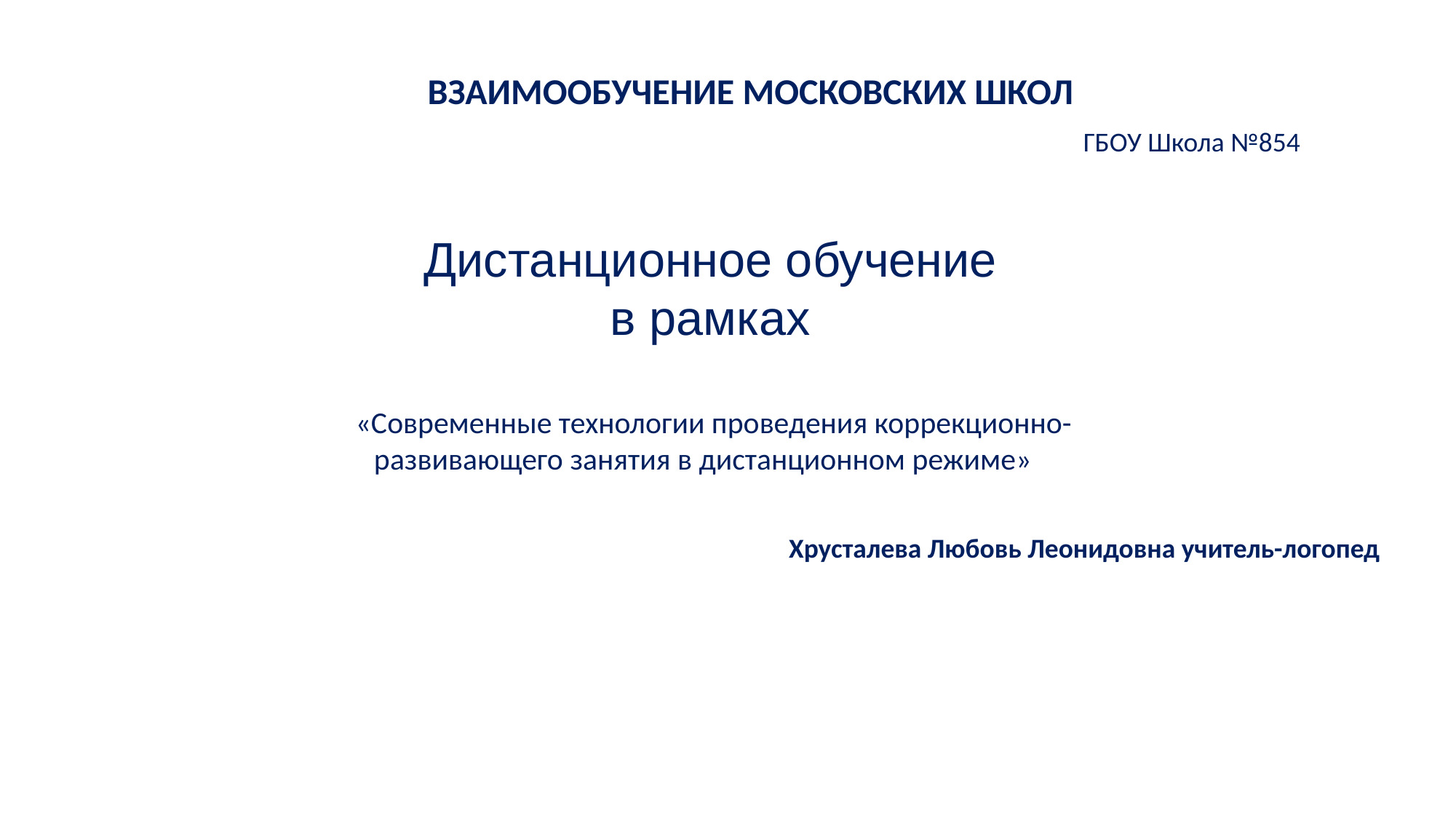

ВЗАИМООБУЧЕНИЕ МОСКОВСКИХ ШКОЛ
 ГБОУ Школа №854
Дистанционное обучение
в рамках

 «Современные технологии проведения коррекционно-развивающего занятия в дистанционном режиме»

Хрусталева Любовь Леонидовна учитель-логопед